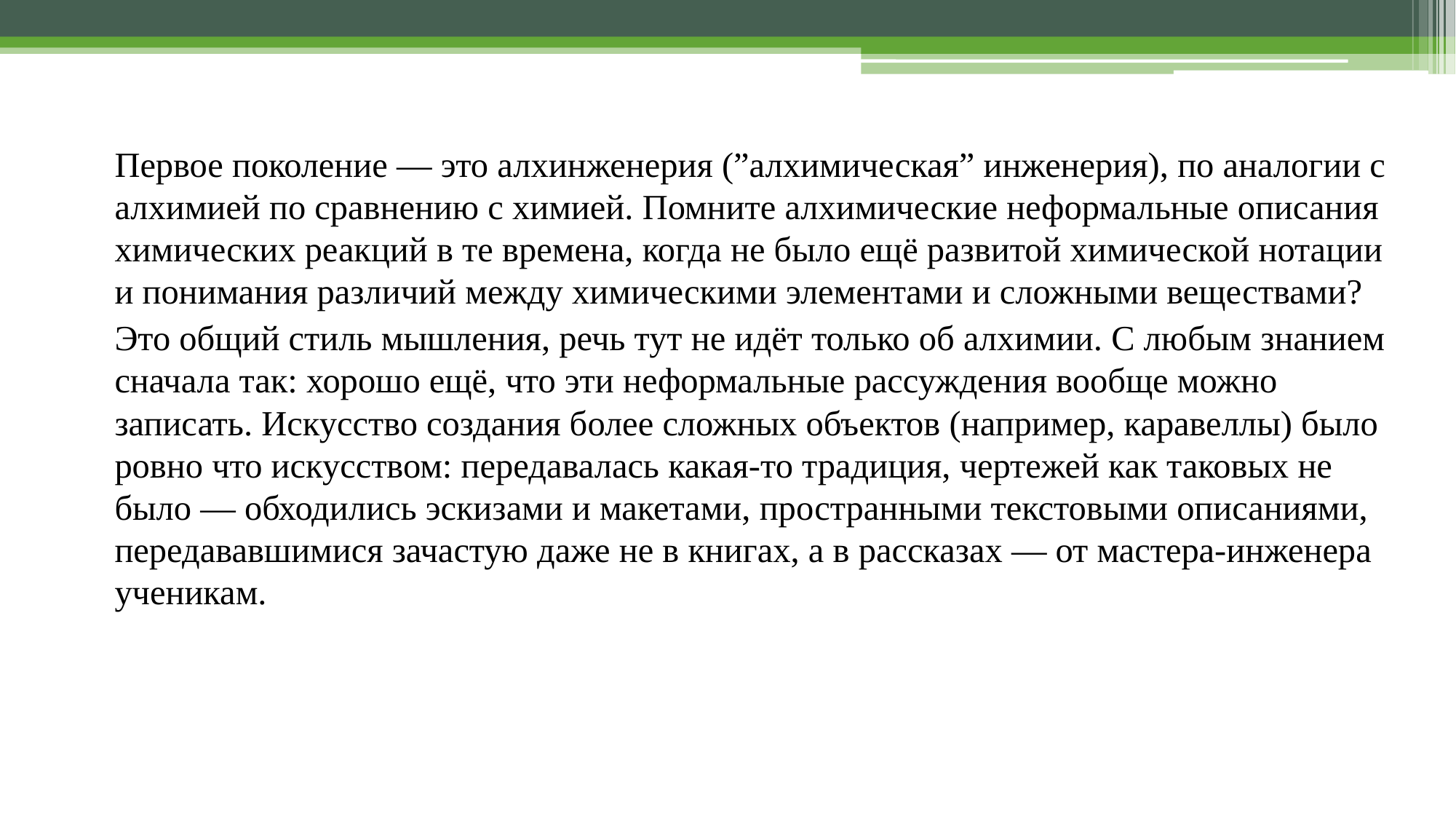

Первое поколение — это алхинженерия (”алхимическая” инженерия), по аналогии с алхимией по сравнению с химией. Помните алхимические неформальные описания химических реакций в те времена, когда не было ещё развитой химической нотации и понимания различий между химическими элементами и сложными веществами?
Это общий стиль мышления, речь тут не идёт только об алхимии. С любым знанием сначала так: хорошо ещё, что эти неформальные рассуждения вообще можно записать. Искусство создания более сложных объектов (например, каравеллы) было ровно что искусством: передавалась какая-то традиция, чертежей как таковых не было — обходились эскизами и макетами, пространными текстовыми описаниями, передававшимися зачастую даже не в книгах, а в рассказах — от мастера-инженера ученикам.